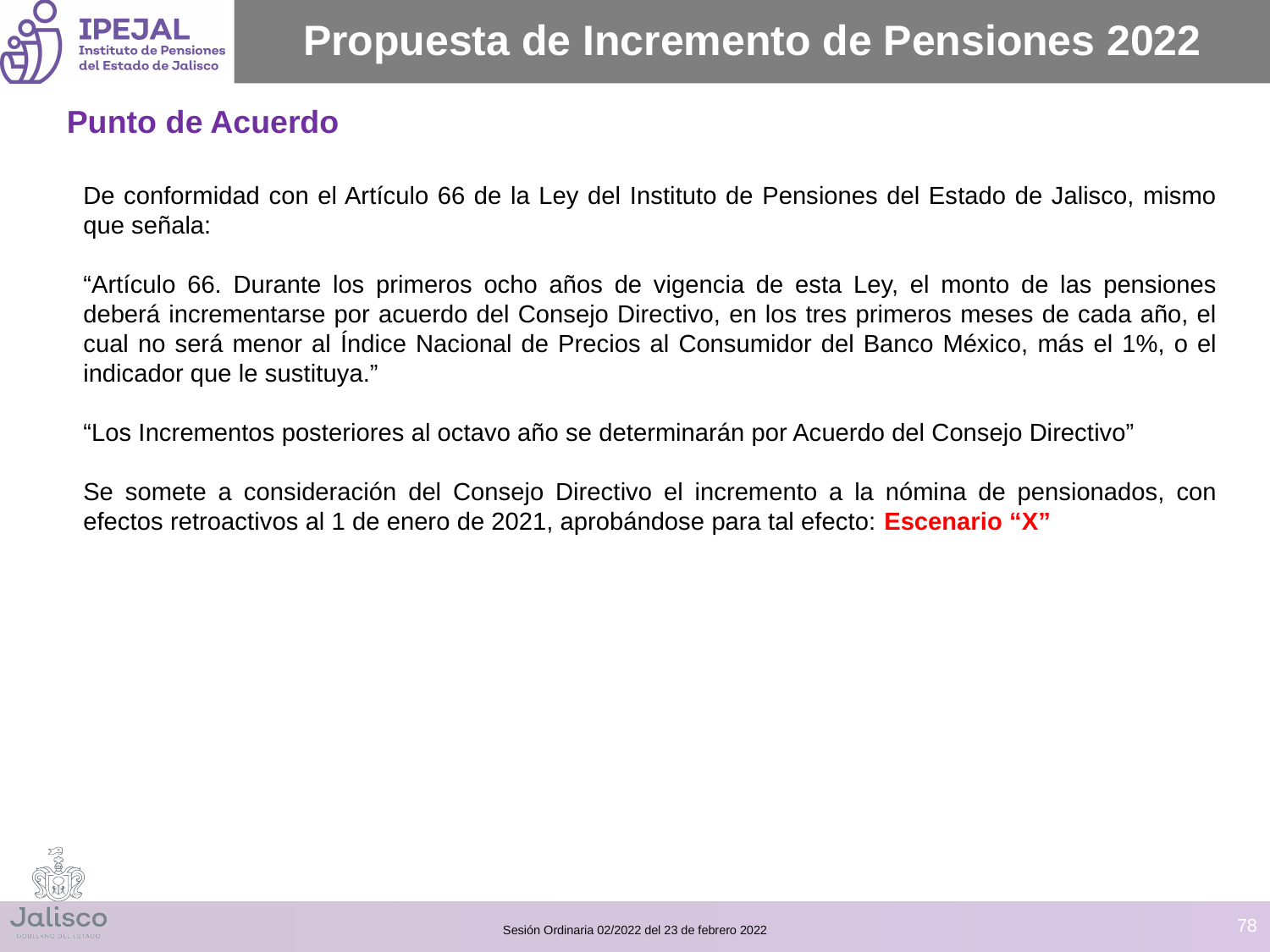

# Propuesta de Incremento de Pensiones 2022
Punto de Acuerdo
De conformidad con el Artículo 66 de la Ley del Instituto de Pensiones del Estado de Jalisco, mismo que señala:

“Artículo 66. Durante los primeros ocho años de vigencia de esta Ley, el monto de las pensiones deberá incrementarse por acuerdo del Consejo Directivo, en los tres primeros meses de cada año, el cual no será menor al Índice Nacional de Precios al Consumidor del Banco México, más el 1%, o el indicador que le sustituya.”

“Los Incrementos posteriores al octavo año se determinarán por Acuerdo del Consejo Directivo”

Se somete a consideración del Consejo Directivo el incremento a la nómina de pensionados, con efectos retroactivos al 1 de enero de 2021, aprobándose para tal efecto: Escenario “X”

78
Sesión Ordinaria 02/2022 del 23 de febrero 2022